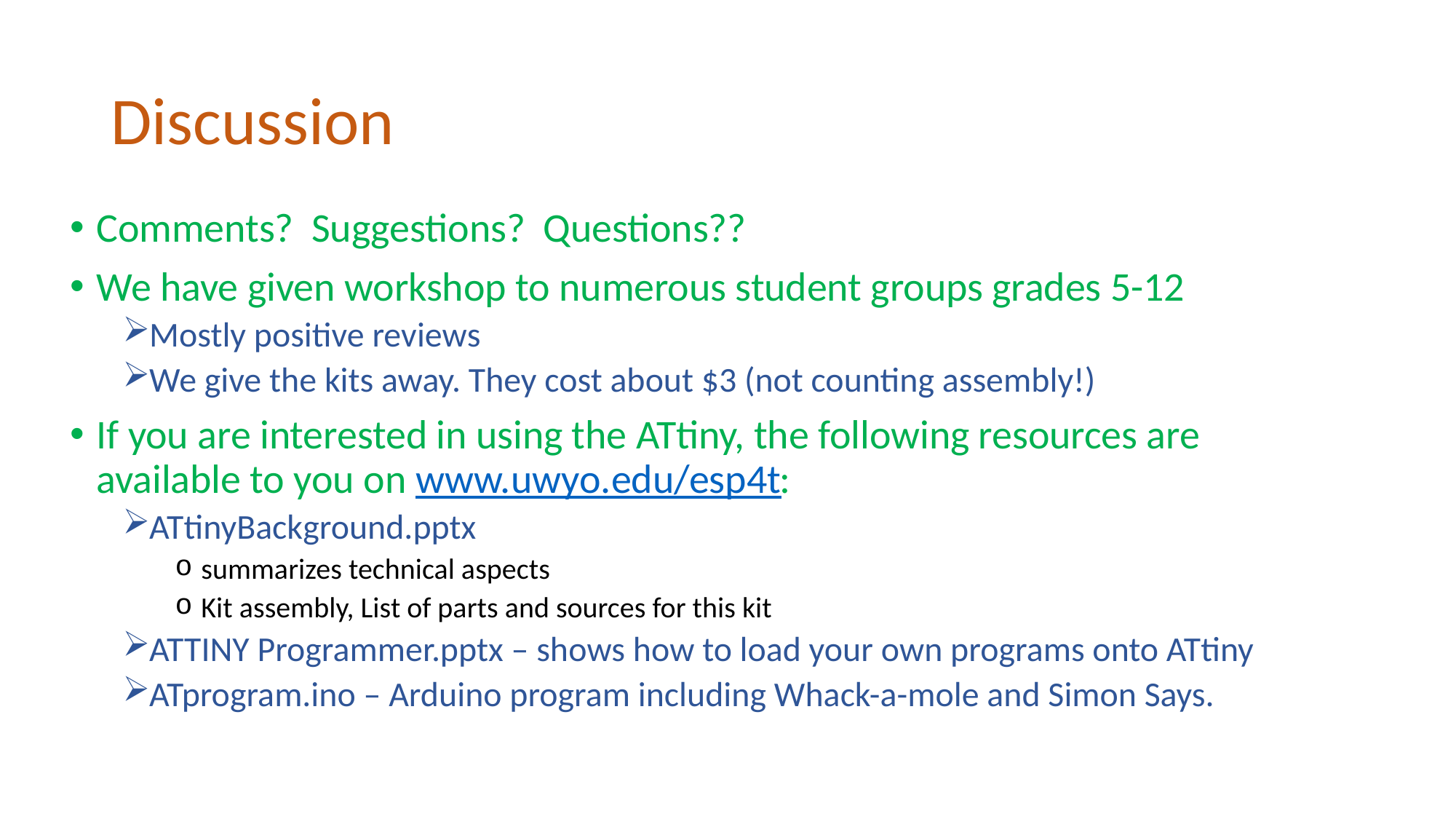

# Discussion
Comments?  Suggestions?  Questions??
We have given workshop to numerous student groups grades 5-12
Mostly positive reviews
We give the kits away. They cost about $3 (not counting assembly!)
If you are interested in using the ATtiny, the following resources are available to you on www.uwyo.edu/esp4t:
ATtinyBackground.pptx
summarizes technical aspects
Kit assembly, List of parts and sources for this kit
ATTINY Programmer.pptx – shows how to load your own programs onto ATtiny
ATprogram.ino – Arduino program including Whack-a-mole and Simon Says.